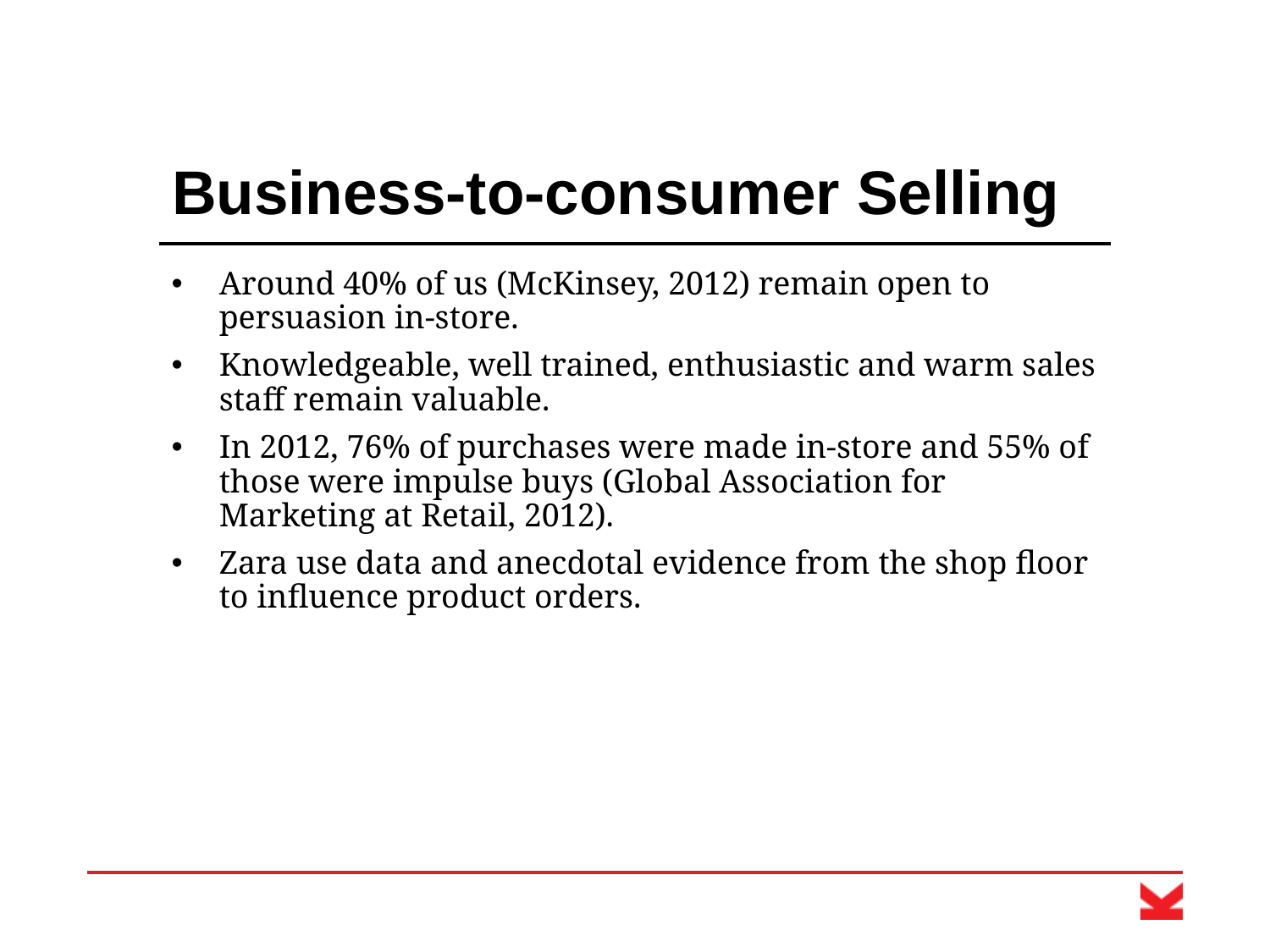

# Business-to-consumer Selling
Around 40% of us (McKinsey, 2012) remain open to persuasion in-store.
Knowledgeable, well trained, enthusiastic and warm sales staff remain valuable.
In 2012, 76% of purchases were made in-store and 55% of those were impulse buys (Global Association for Marketing at Retail, 2012).
Zara use data and anecdotal evidence from the shop floor to influence product orders.